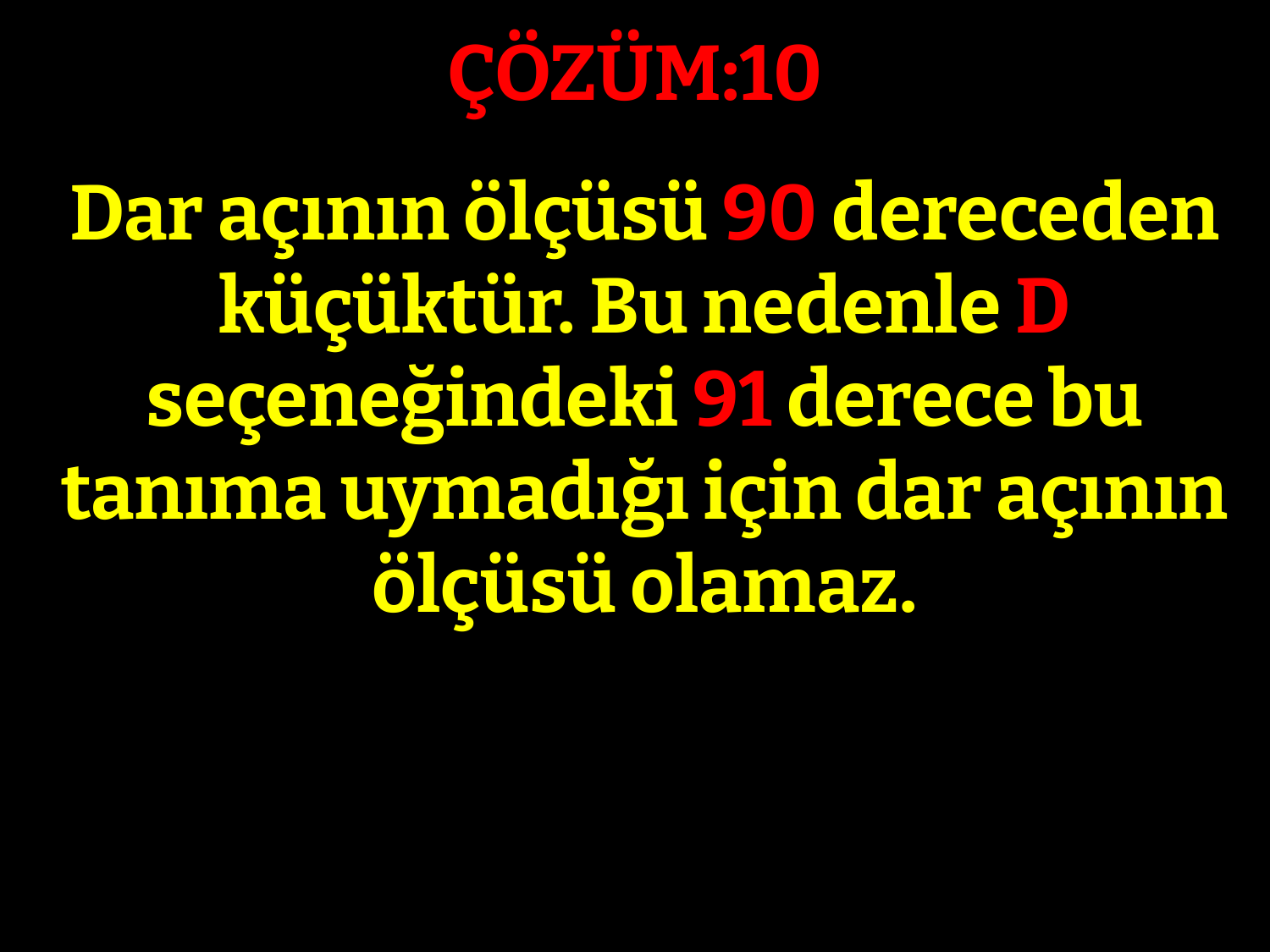

ÇÖZÜM:10
Dar açının ölçüsü 90 dereceden küçüktür. Bu nedenle D seçeneğindeki 91 derece bu tanıma uymadığı için dar açının ölçüsü olamaz.
#